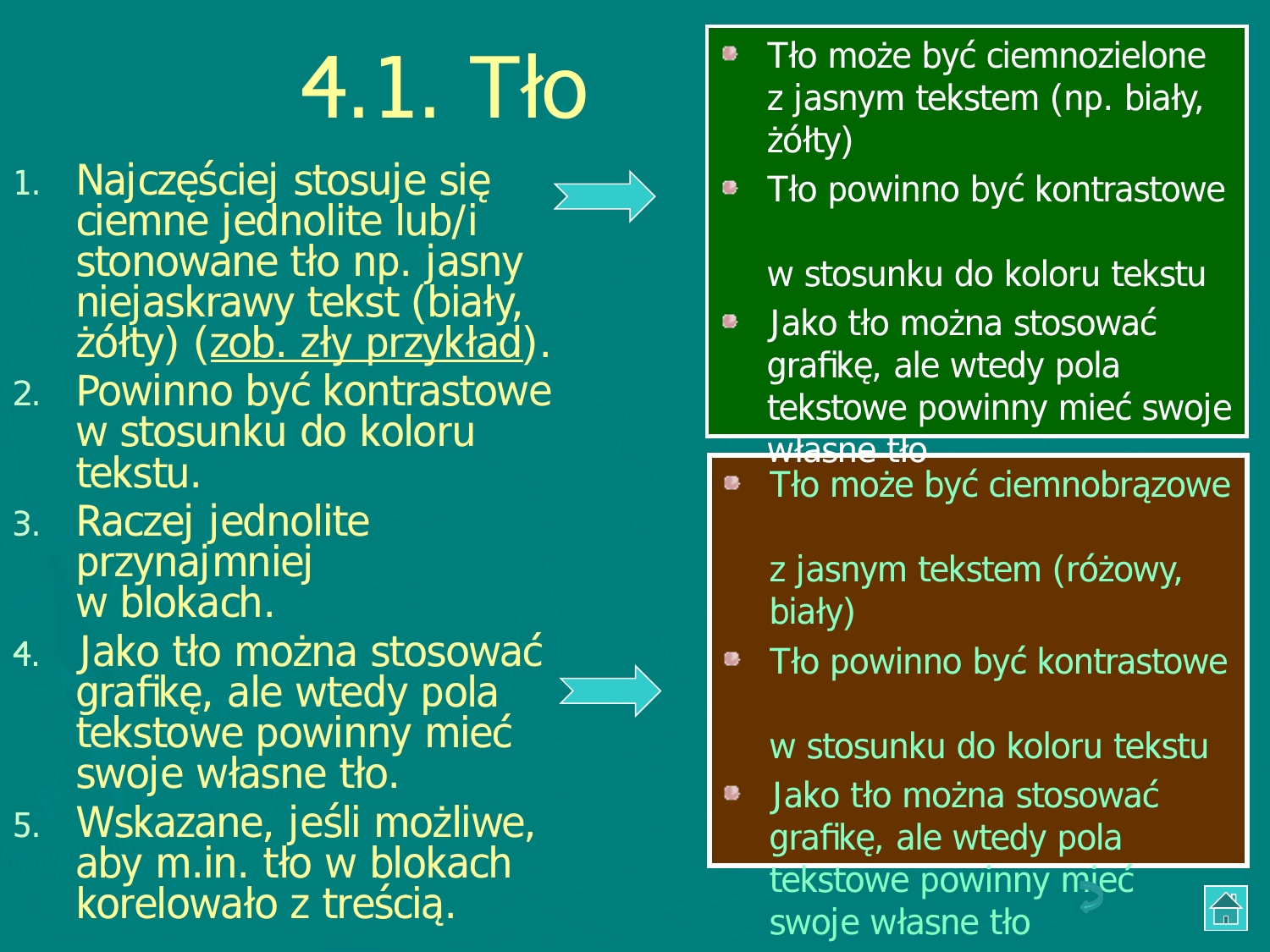

Tło może być ciemnozielone
z jasnym tekstem (np. biały, żółty)
Tło powinno być kontrastowe
w stosunku do koloru tekstu
Jako tło można stosować grafikę, ale wtedy pola tekstowe powinny mieć swoje własne tło
# 4.1. Tło
Najczęściej stosuje się ciemne jednolite lub/i stonowane tło np. jasny niejaskrawy tekst (biały, żółty) (zob. zły przykład).
Powinno być kontrastowe
w stosunku do koloru tekstu.
Raczej jednolite przynajmniej
w blokach.
Jako tło można stosować grafikę, ale wtedy pola tekstowe powinny mieć swoje własne tło.
Wskazane, jeśli możliwe, aby m.in. tło w blokach korelowało z treścią.

Tło może być ciemnobrązowe
z jasnym tekstem (różowy, biały)
Tło powinno być kontrastowe
w stosunku do koloru tekstu
Jako tło można stosować grafikę, ale wtedy pola tekstowe powinny mieć swoje własne tło